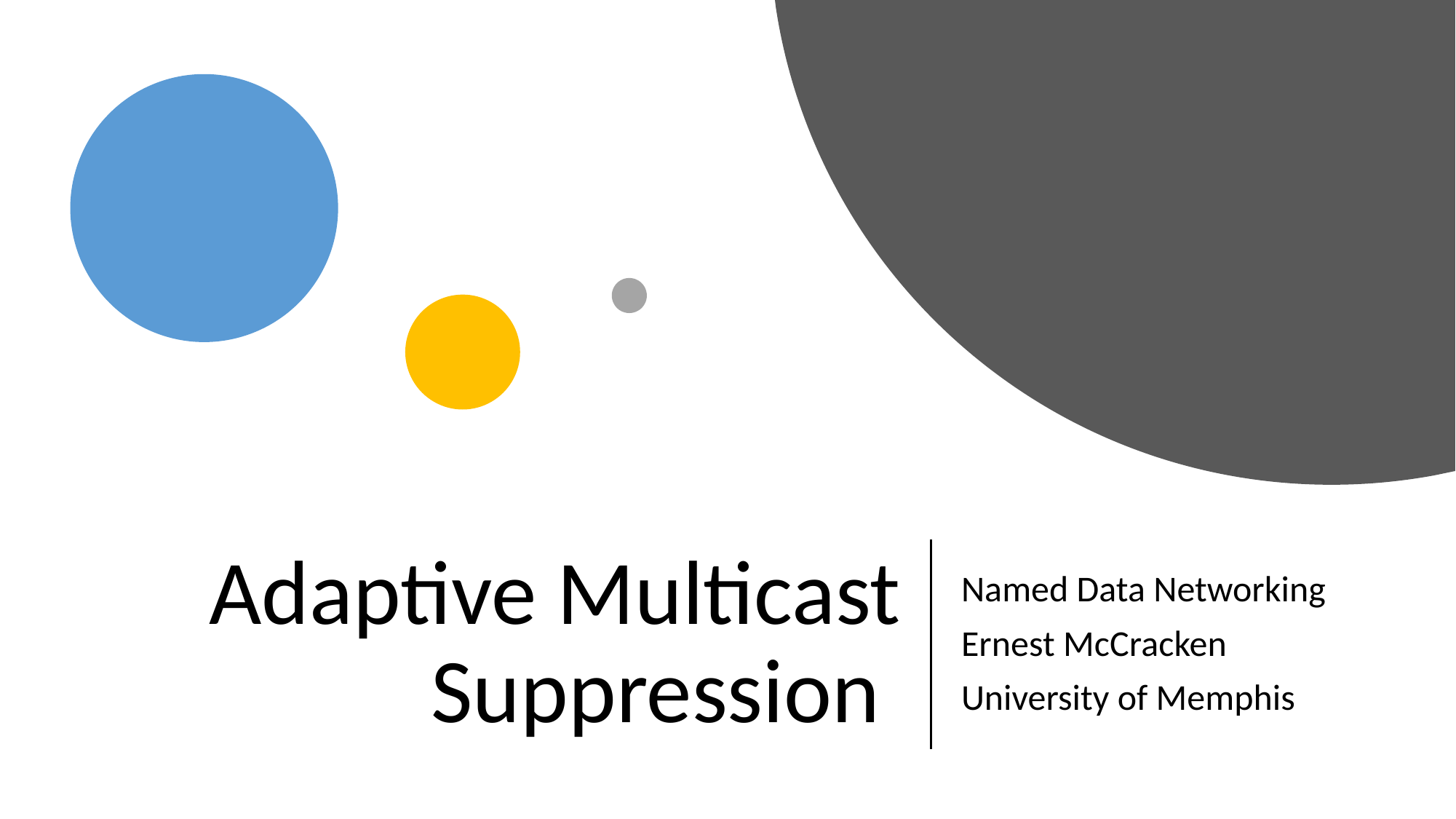

# Adaptive Multicast Suppression
Named Data Networking
Ernest McCracken
University of Memphis